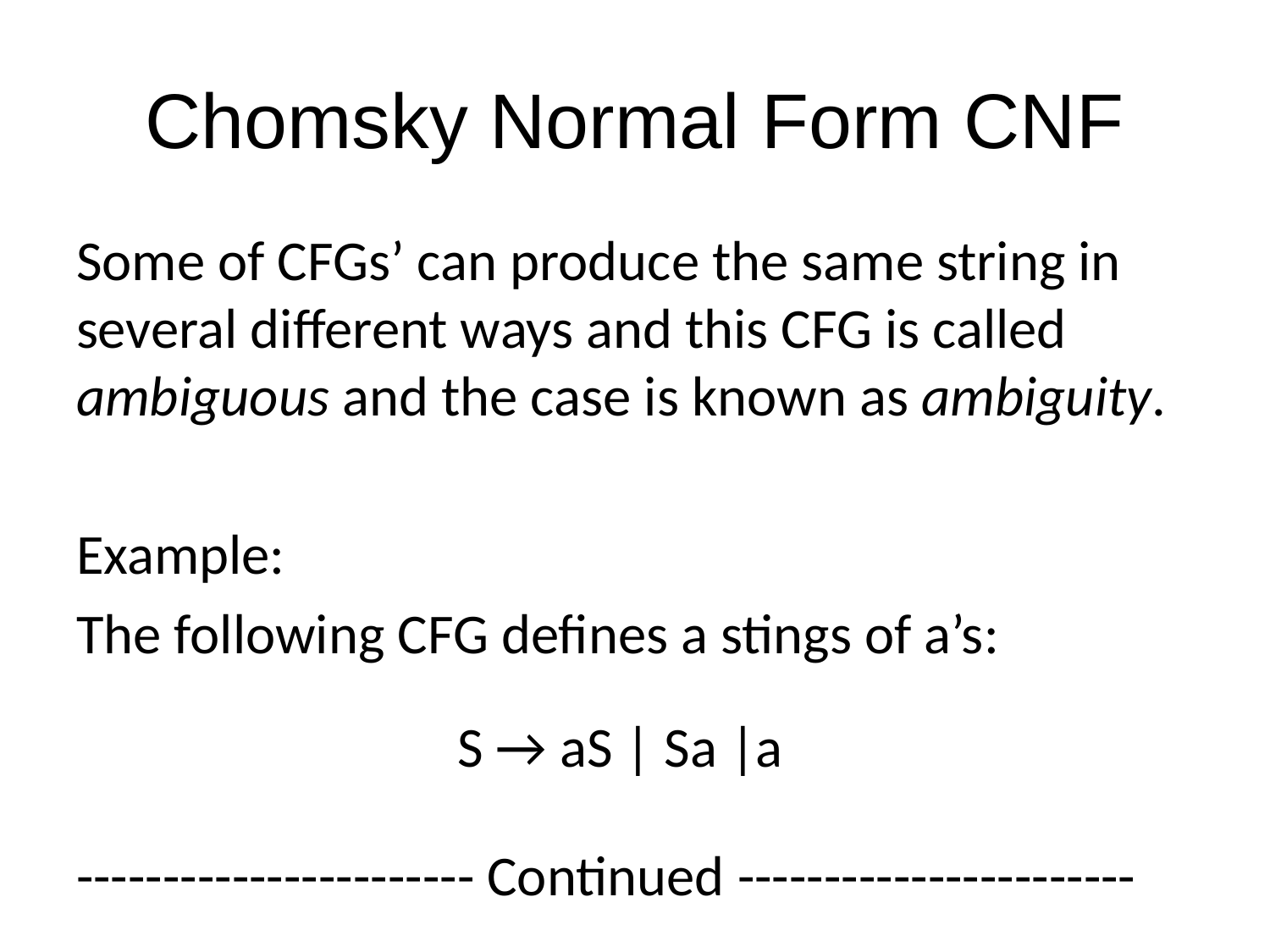

# Chomsky Normal Form CNF
Some of CFGs’ can produce the same string in several different ways and this CFG is called ambiguous and the case is known as ambiguity.

Example:
The following CFG defines a stings of a’s:

			S → aS | Sa |a

----------------------- Continued -----------------------